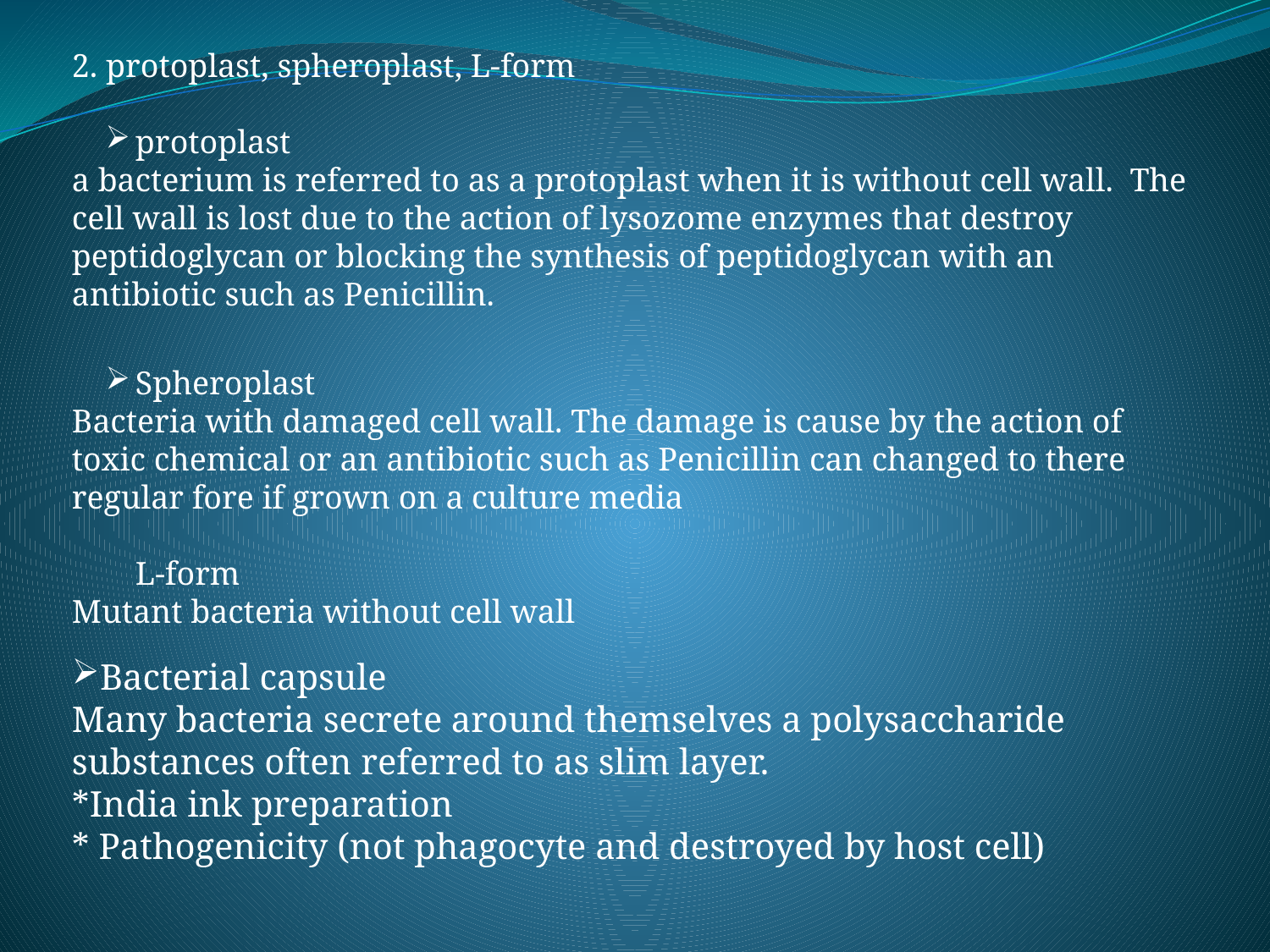

2. protoplast, spheroplast, L-form

protoplast
a bacterium is referred to as a protoplast when it is without cell wall.  The cell wall is lost due to the action of lysozome enzymes that destroy peptidoglycan or blocking the synthesis of peptidoglycan with an antibiotic such as Penicillin.

Spheroplast
Bacteria with damaged cell wall. The damage is cause by the action of toxic chemical or an antibiotic such as Penicillin can changed to there regular fore if grown on a culture media

L-form
Mutant bacteria without cell wall

Bacterial capsule
Many bacteria secrete around themselves a polysaccharide substances often referred to as slim layer.
*India ink preparation
* Pathogenicity (not phagocyte and destroyed by host cell)